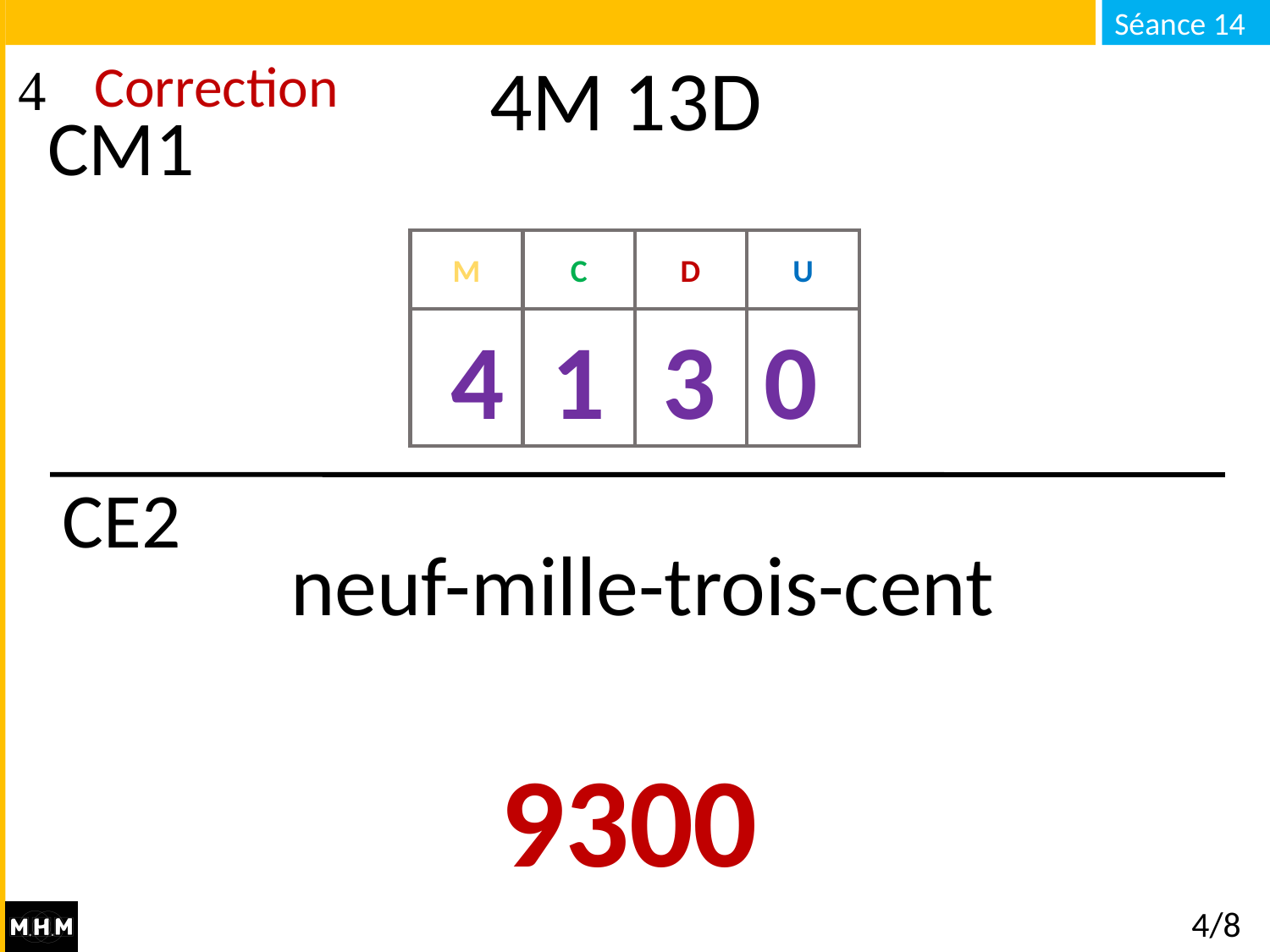

4M 13D
Correction
CM1
M
C
D
U

4   1   3  0
CE2

neuf-mille-trois-cent

9300
# 4/8